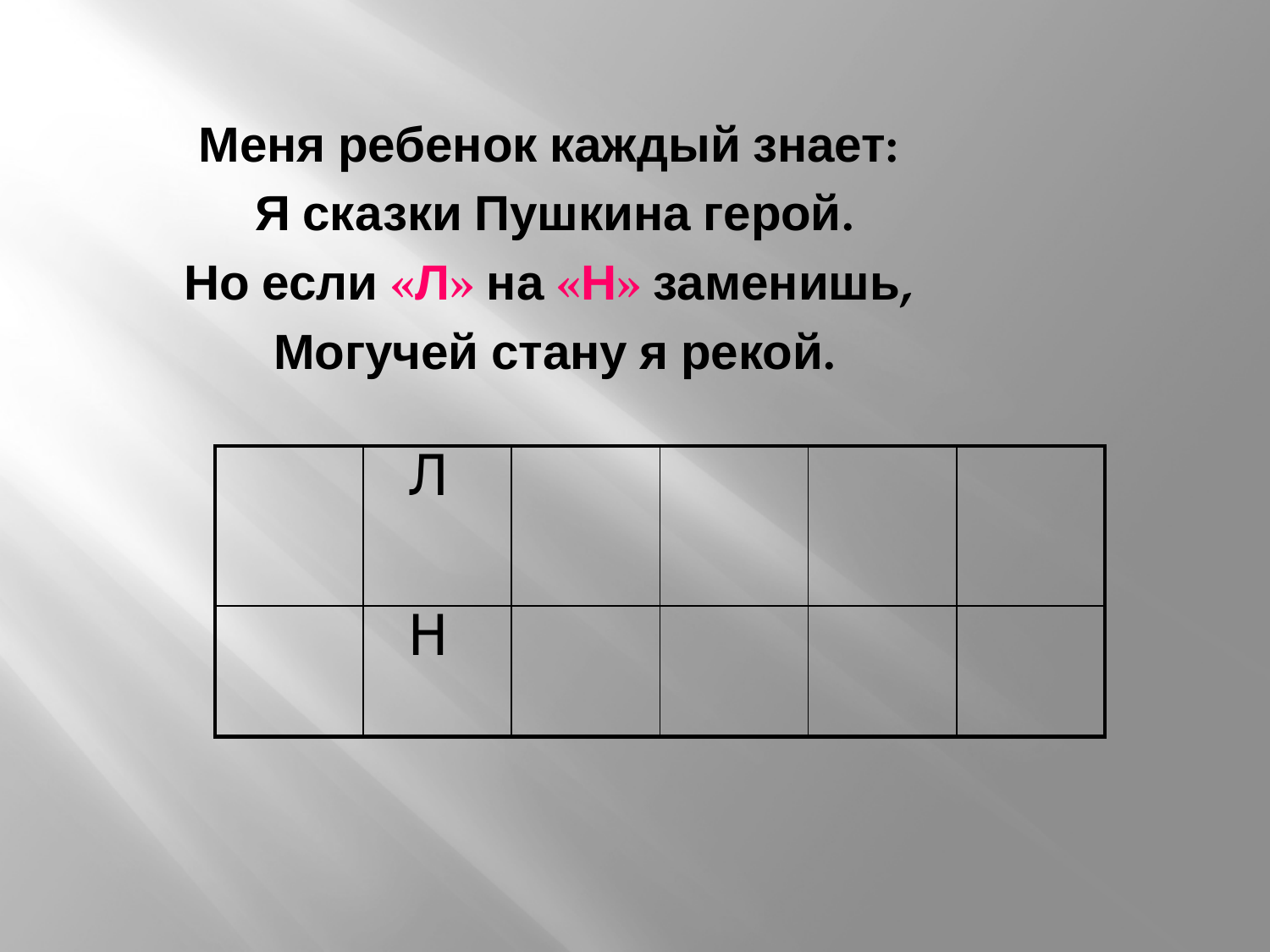

Меня ребенок каждый знает:
Я сказки Пушкина герой.
Но если «Л» на «Н» заменишь,
Могучей стану я рекой.
|  | Л |  |  |  |  |
| --- | --- | --- | --- | --- | --- |
|  | Н |  |  |  |  |